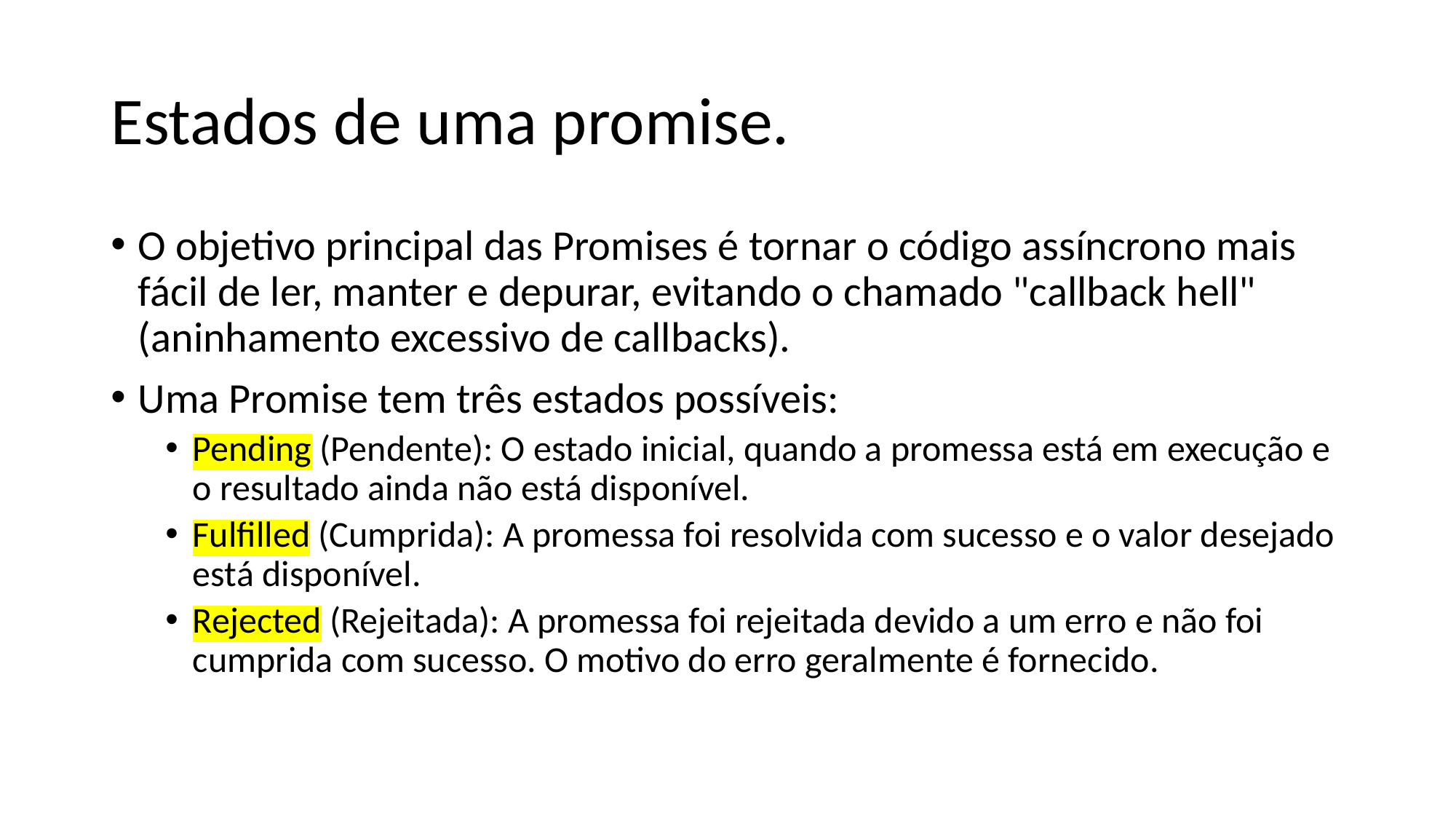

# Estados de uma promise.
O objetivo principal das Promises é tornar o código assíncrono mais fácil de ler, manter e depurar, evitando o chamado "callback hell" (aninhamento excessivo de callbacks).
Uma Promise tem três estados possíveis:
Pending (Pendente): O estado inicial, quando a promessa está em execução e o resultado ainda não está disponível.
Fulfilled (Cumprida): A promessa foi resolvida com sucesso e o valor desejado está disponível.
Rejected (Rejeitada): A promessa foi rejeitada devido a um erro e não foi cumprida com sucesso. O motivo do erro geralmente é fornecido.